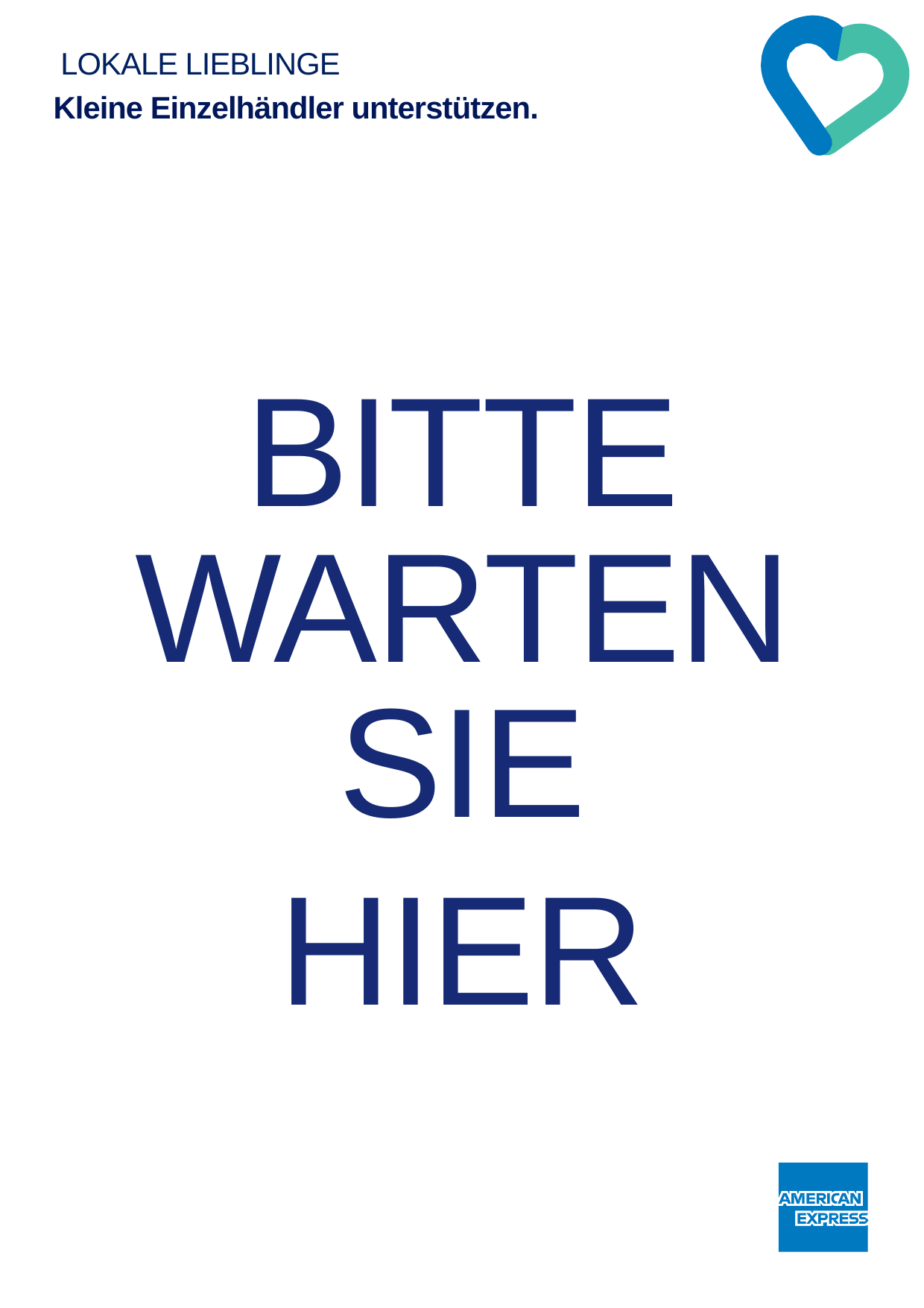

LOKALE LIEBLINGE
Kleine Einzelhändler unterstützen.
BITTE
WARTEN SIE
HIER